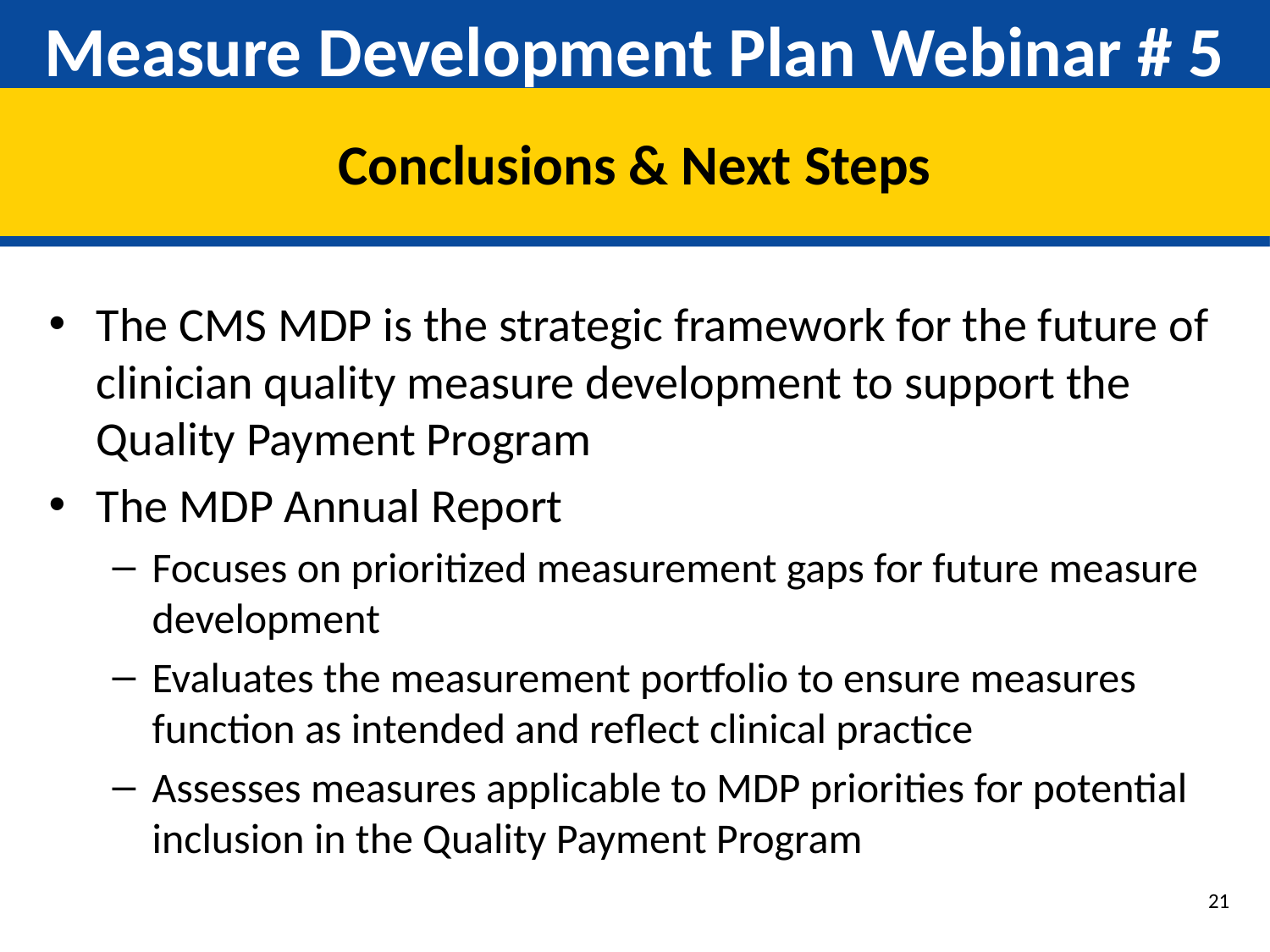

# Measure Development Plan Webinar # 5
Conclusions & Next Steps
The CMS MDP is the strategic framework for the future of clinician quality measure development to support the Quality Payment Program
The MDP Annual Report
Focuses on prioritized measurement gaps for future measure development
Evaluates the measurement portfolio to ensure measures function as intended and reflect clinical practice
Assesses measures applicable to MDP priorities for potential inclusion in the Quality Payment Program